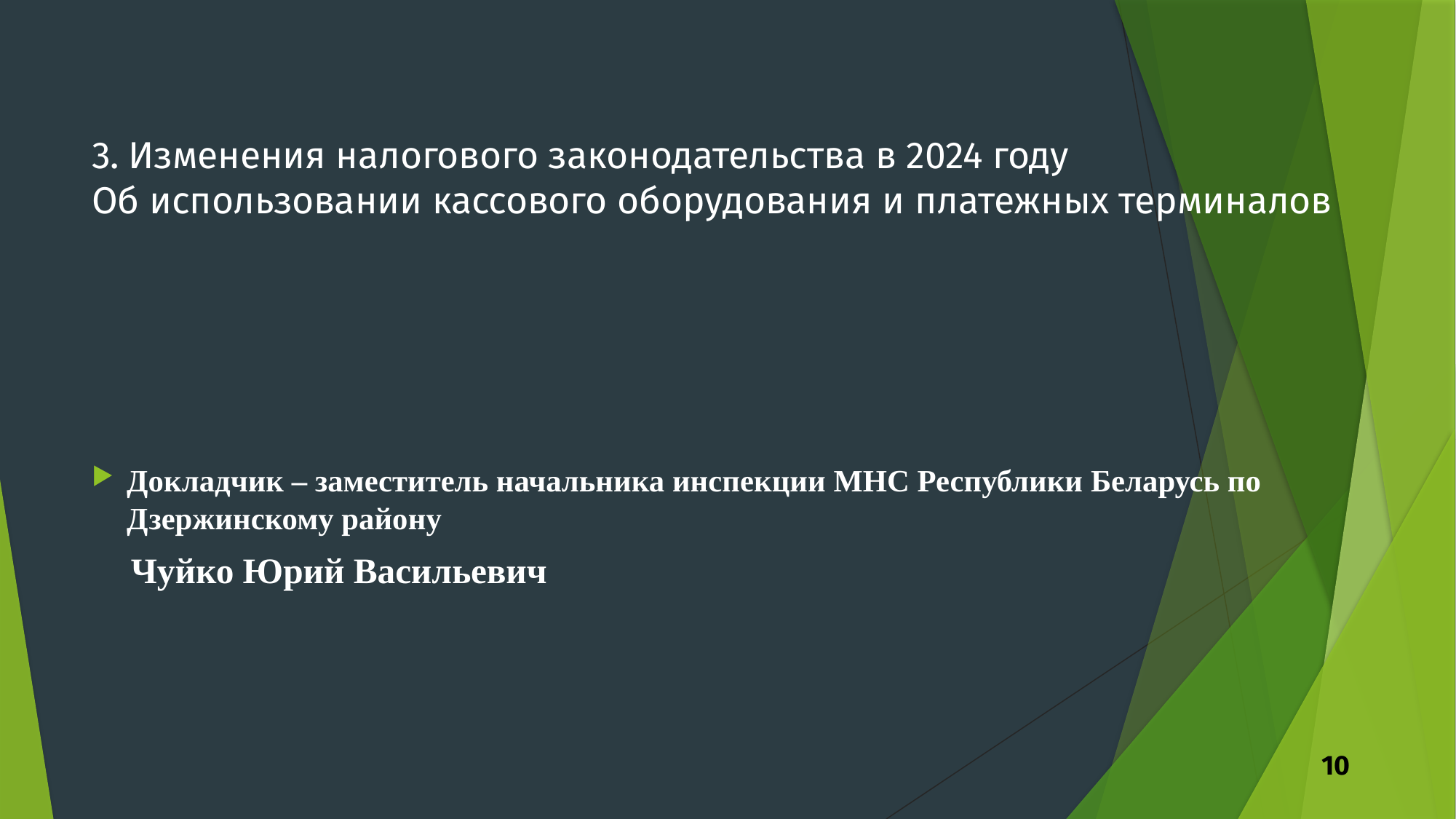

# 3. Изменения налогового законодательства в 2024 году Об использовании кассового оборудования и платежных терминалов
Докладчик – заместитель начальника инспекции МНС Республики Беларусь по Дзержинскому району
     Чуйко Юрий Васильевич

10